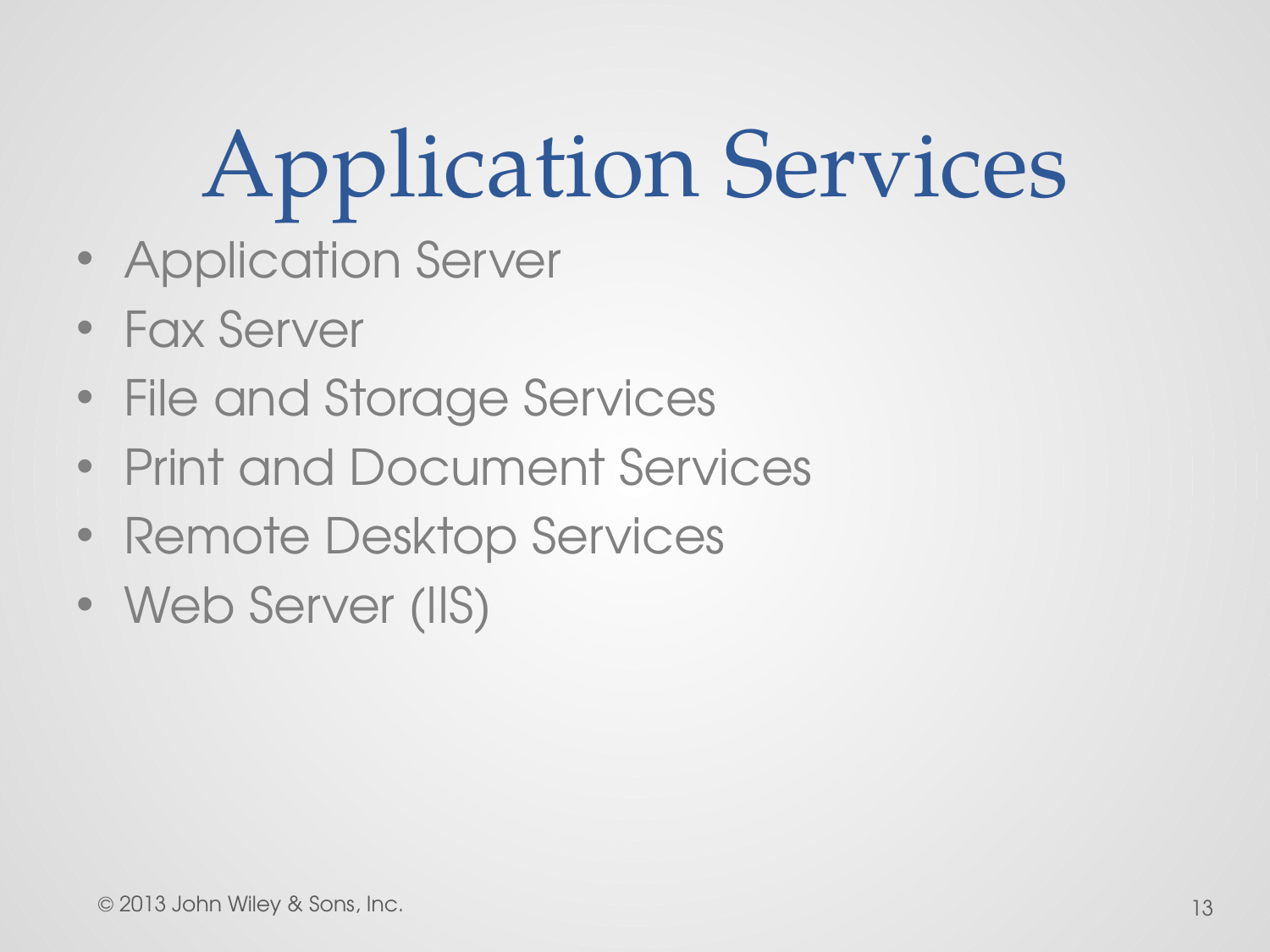

# Application Services
Application Server
Fax Server
File and Storage Services
Print and Document Services
Remote Desktop Services
Web Server (IIS)
© 2013 John Wiley & Sons, Inc.
13